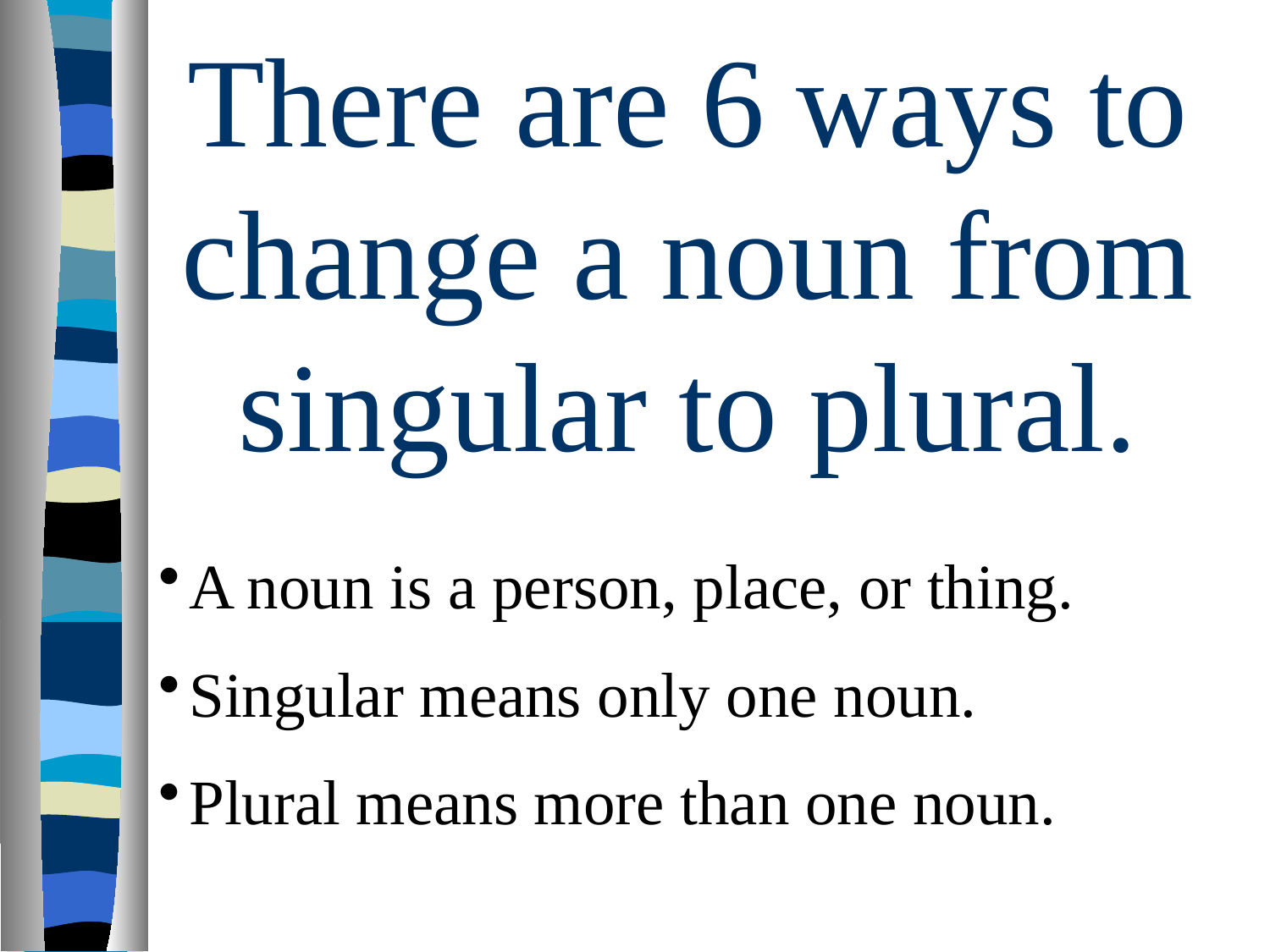

# There are 6 ways to change a noun from singular to plural.
A noun is a person, place, or thing.
Singular means only one noun.
Plural means more than one noun.